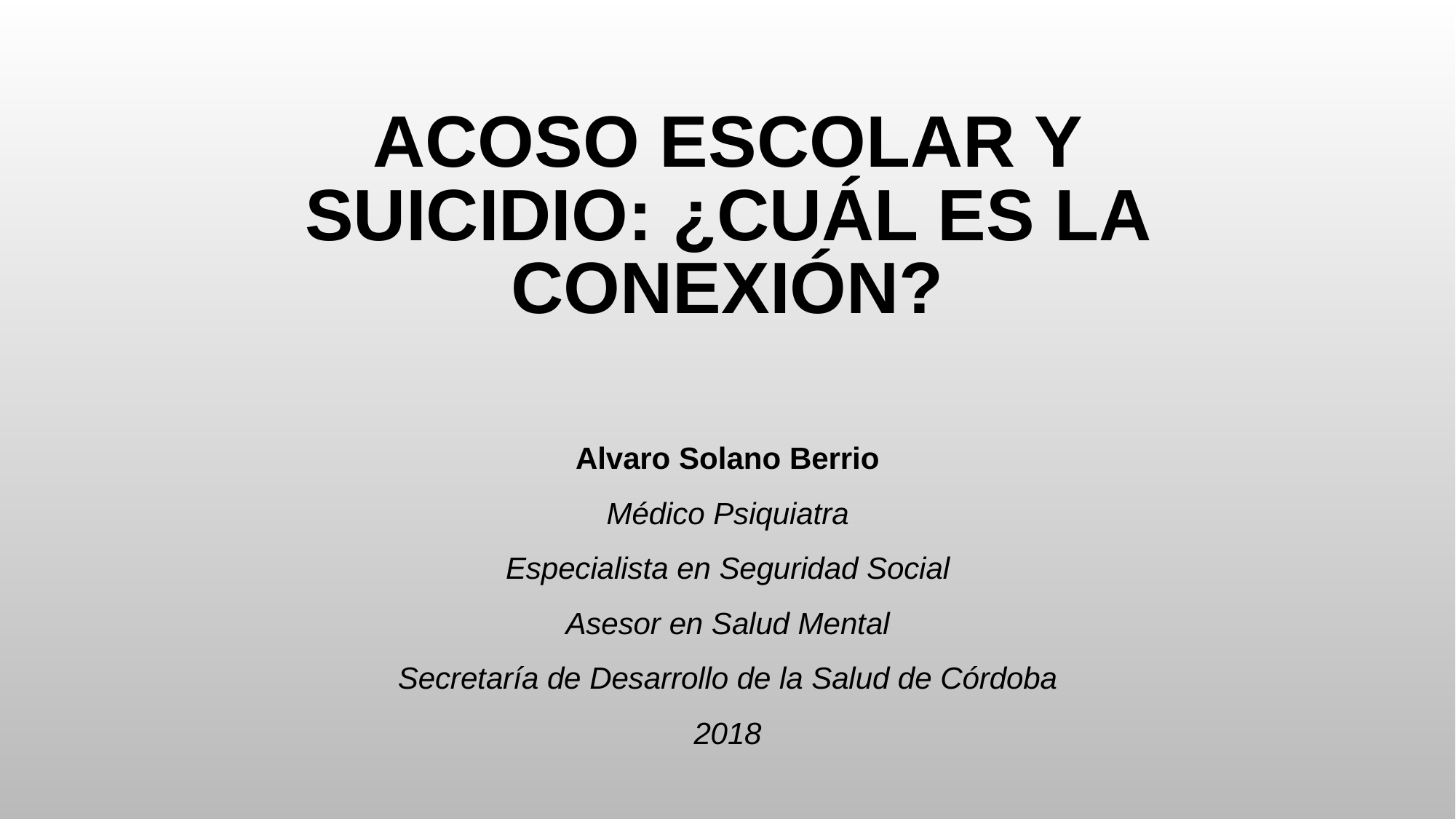

# ACOSO ESCOLAR Y SUICIDIO: ¿CUÁL ES LA CONEXIÓN?
Alvaro Solano Berrio
Médico Psiquiatra
Especialista en Seguridad Social
Asesor en Salud Mental
Secretaría de Desarrollo de la Salud de Córdoba
2018